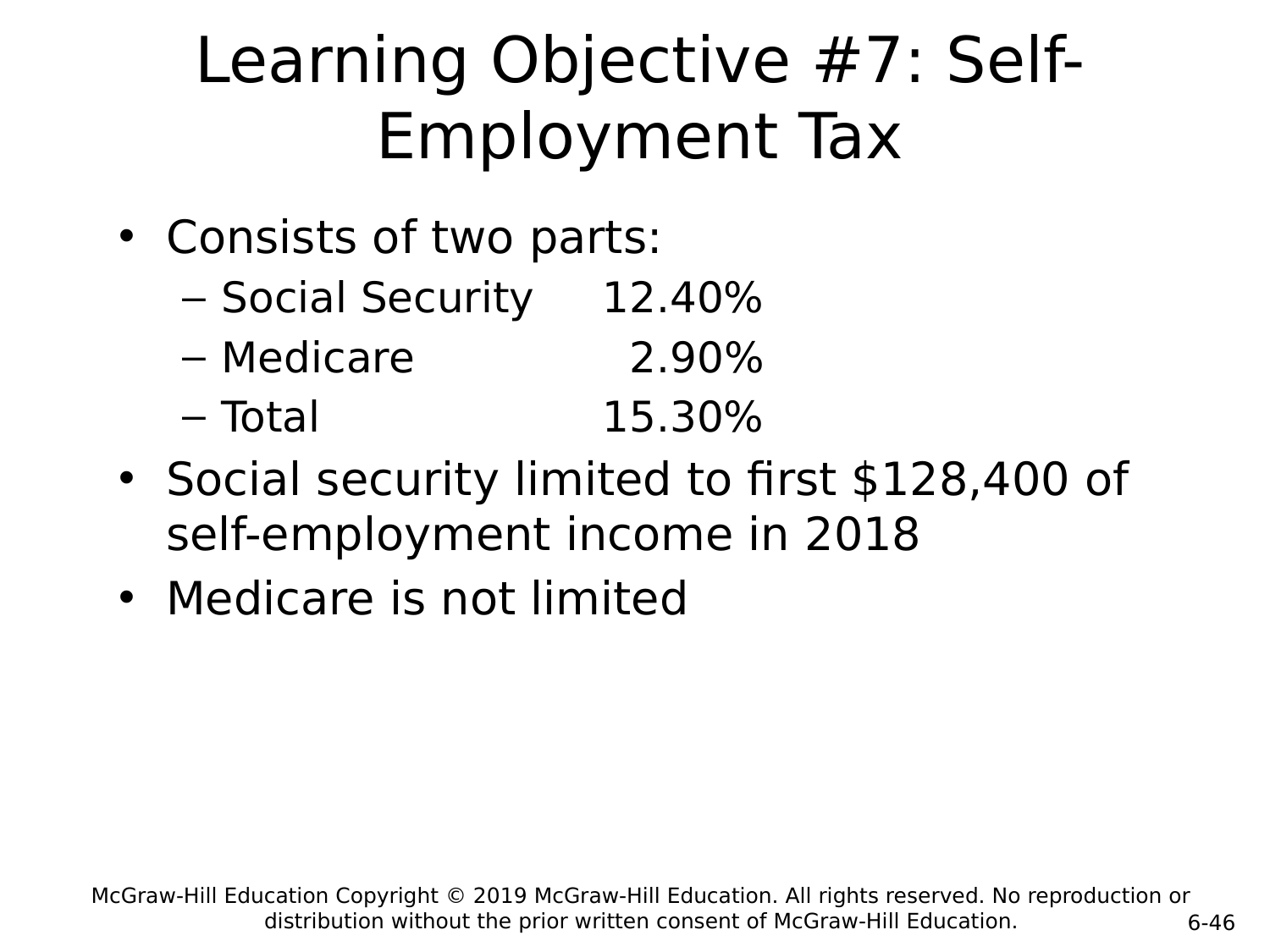

Learning Objective #7: Self-Employment Tax
Consists of two parts:
Social Security 	12.40%
Medicare 		  2.90%
Total 			15.30%
Social security limited to first $128,400 of self-employment income in 2018
Medicare is not limited

McGraw-Hill Education Copyright © 2019 McGraw-Hill Education. All rights reserved. No reproduction or distribution without the prior written consent of McGraw-Hill Education.
6-46